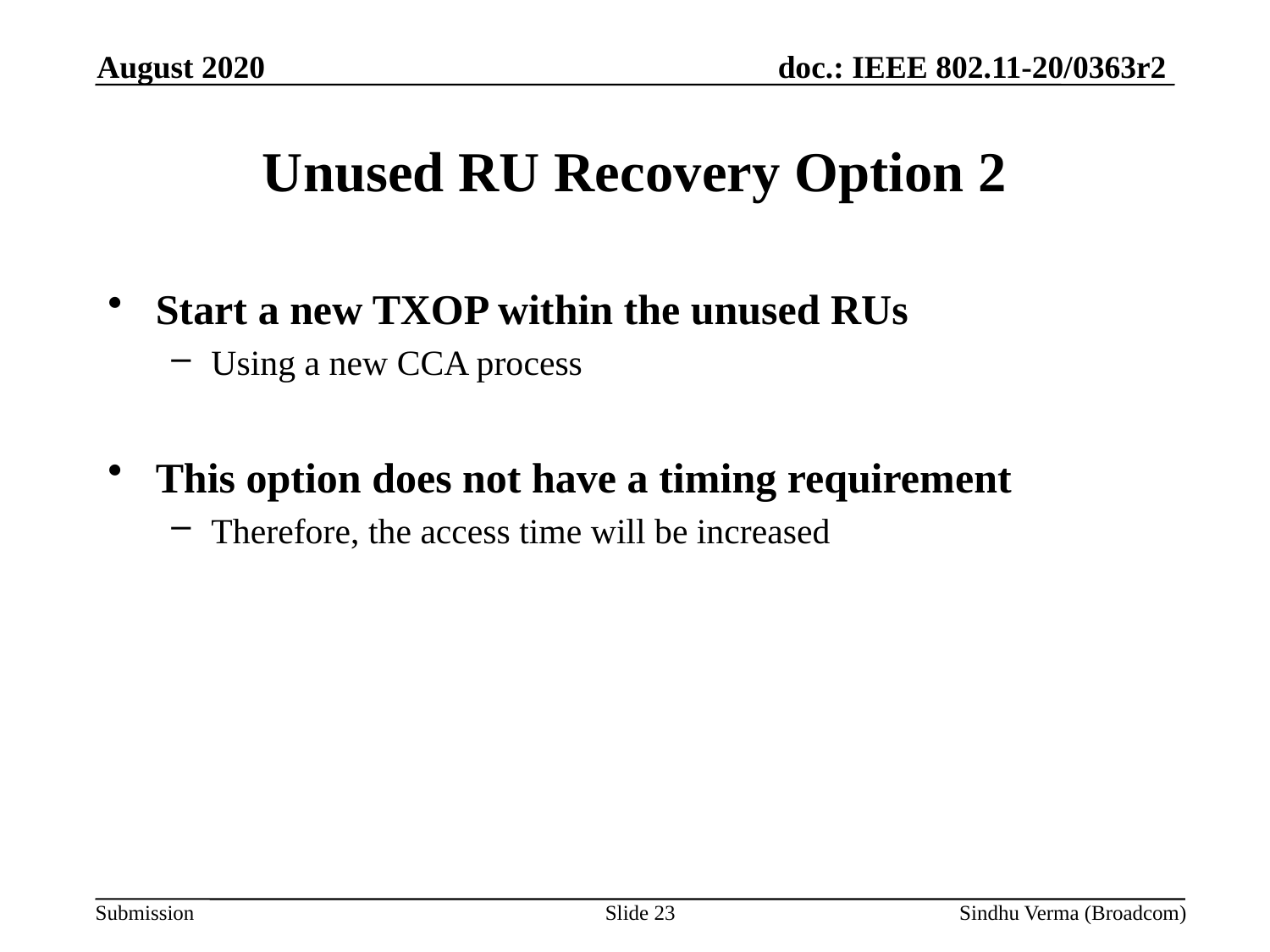

August 2020
# Unused RU Recovery Option 2
Start a new TXOP within the unused RUs
Using a new CCA process

This option does not have a timing requirement
Therefore, the access time will be increased
Slide 23
Sindhu Verma (Broadcom)